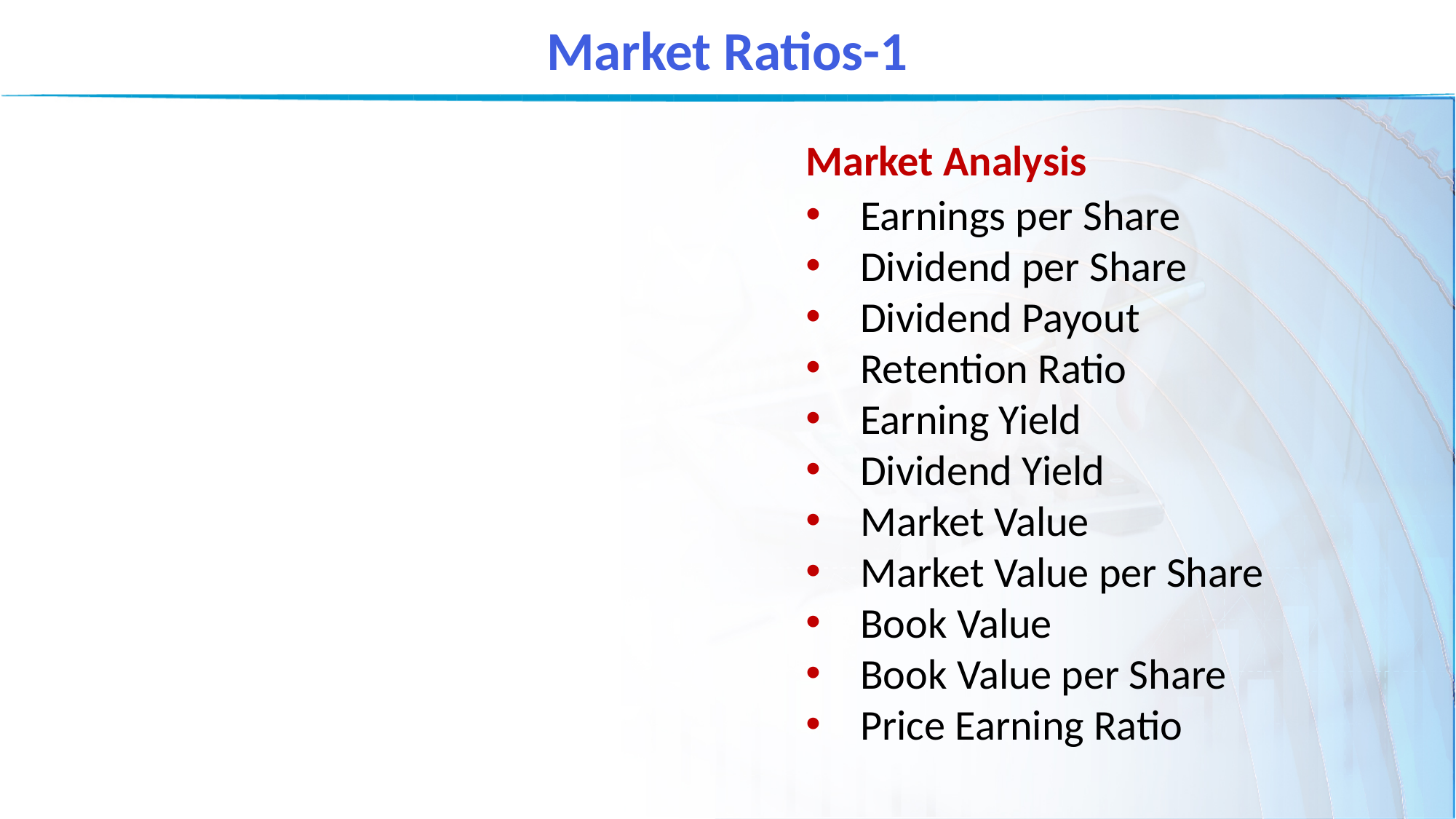

Market Ratios-1
Market Analysis

Earnings per Share
Dividend per Share
Dividend Payout
Retention Ratio
Earning Yield
Dividend Yield
Market Value
Market Value per Share
Book Value
Book Value per Share
Price Earning Ratio